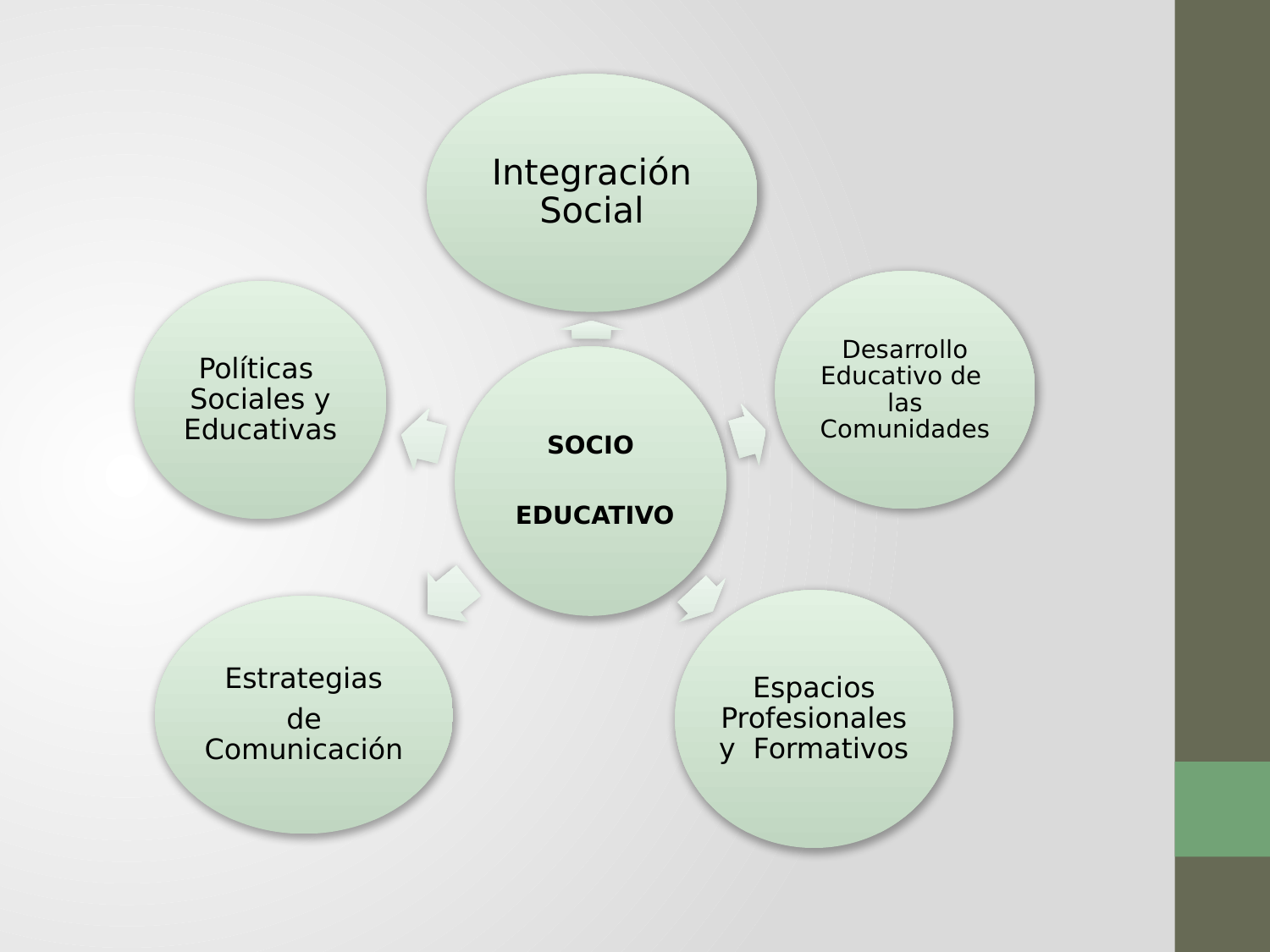

SOCIO

 EDUCATIVO

Integración Social

Desarrollo Educativo de  las Comunidades

Espacios Profesionales y  Formativos

Estrategias
 de  Comunicación

Políticas  Sociales y Educativas